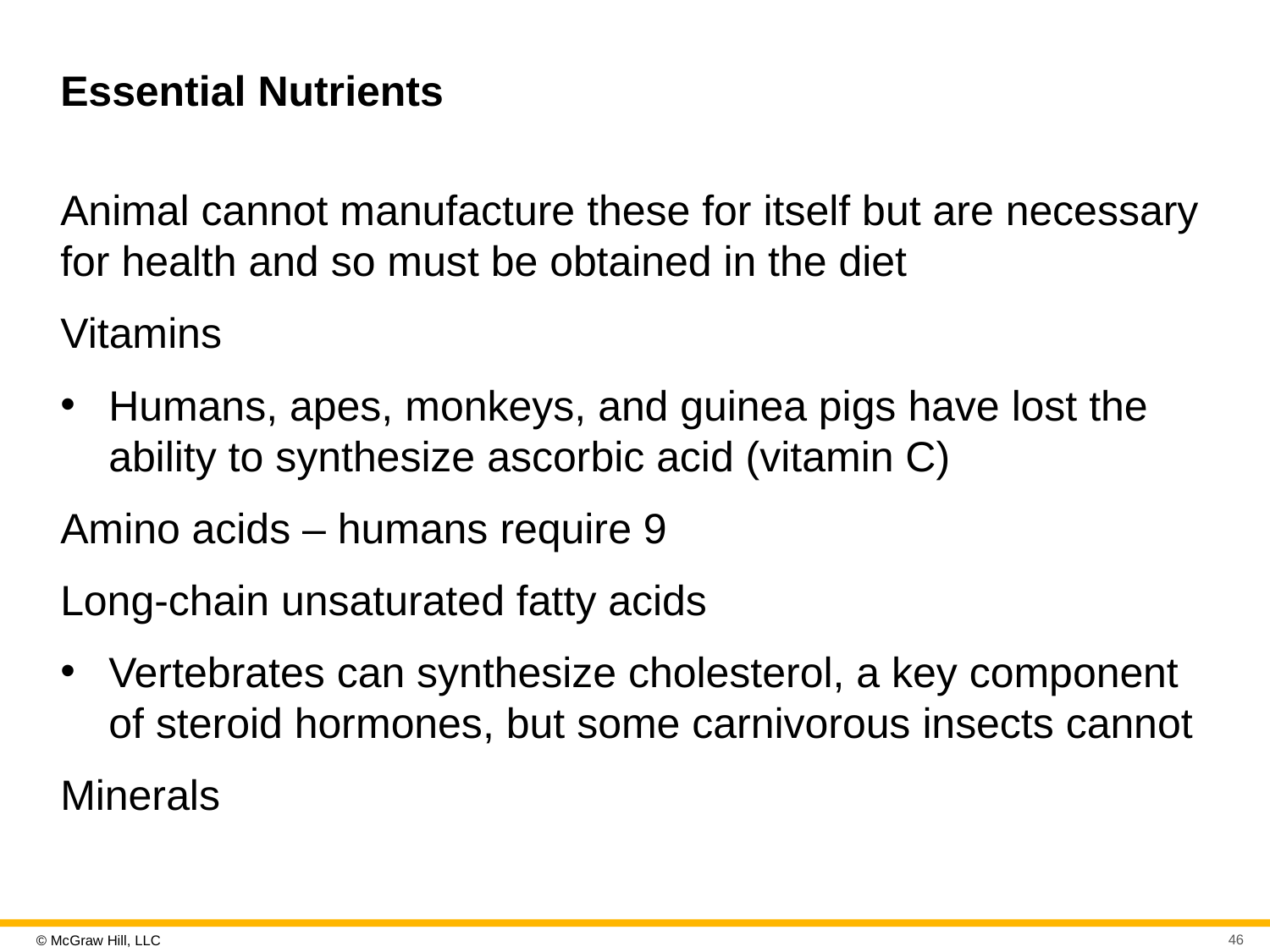

# Essential Nutrients
Animal cannot manufacture these for itself but are necessary for health and so must be obtained in the diet
Vitamins
Humans, apes, monkeys, and guinea pigs have lost the ability to synthesize ascorbic acid (vitamin C)
Amino acids – humans require 9
Long-chain unsaturated fatty acids
Vertebrates can synthesize cholesterol, a key component of steroid hormones, but some carnivorous insects cannot
Minerals
46